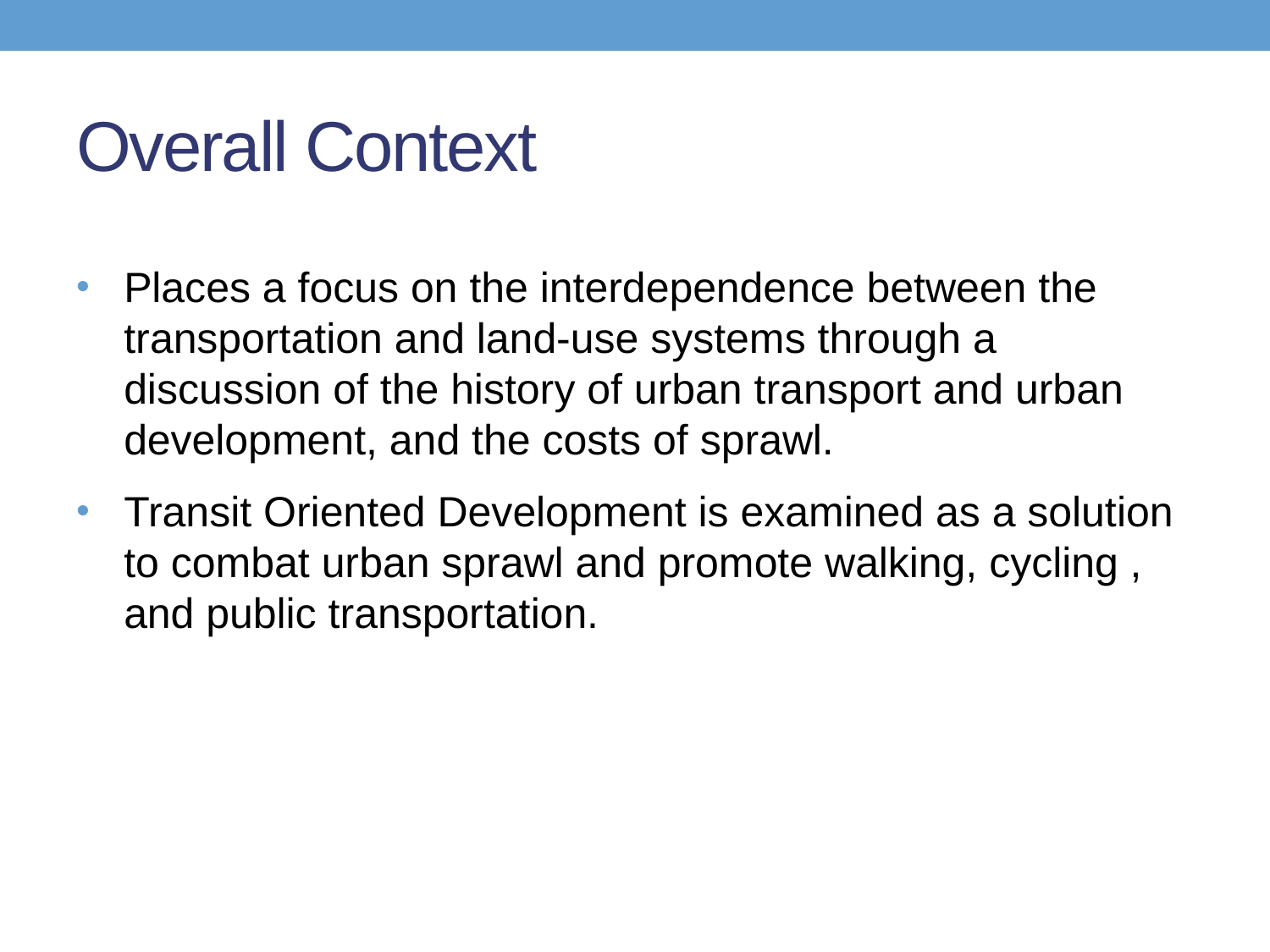

# Overall Context
Places a focus on the interdependence between the transportation and land-use systems through a discussion of the history of urban transport and urban development, and the costs of sprawl.
Transit Oriented Development is examined as a solution to combat urban sprawl and promote walking, cycling , and public transportation.